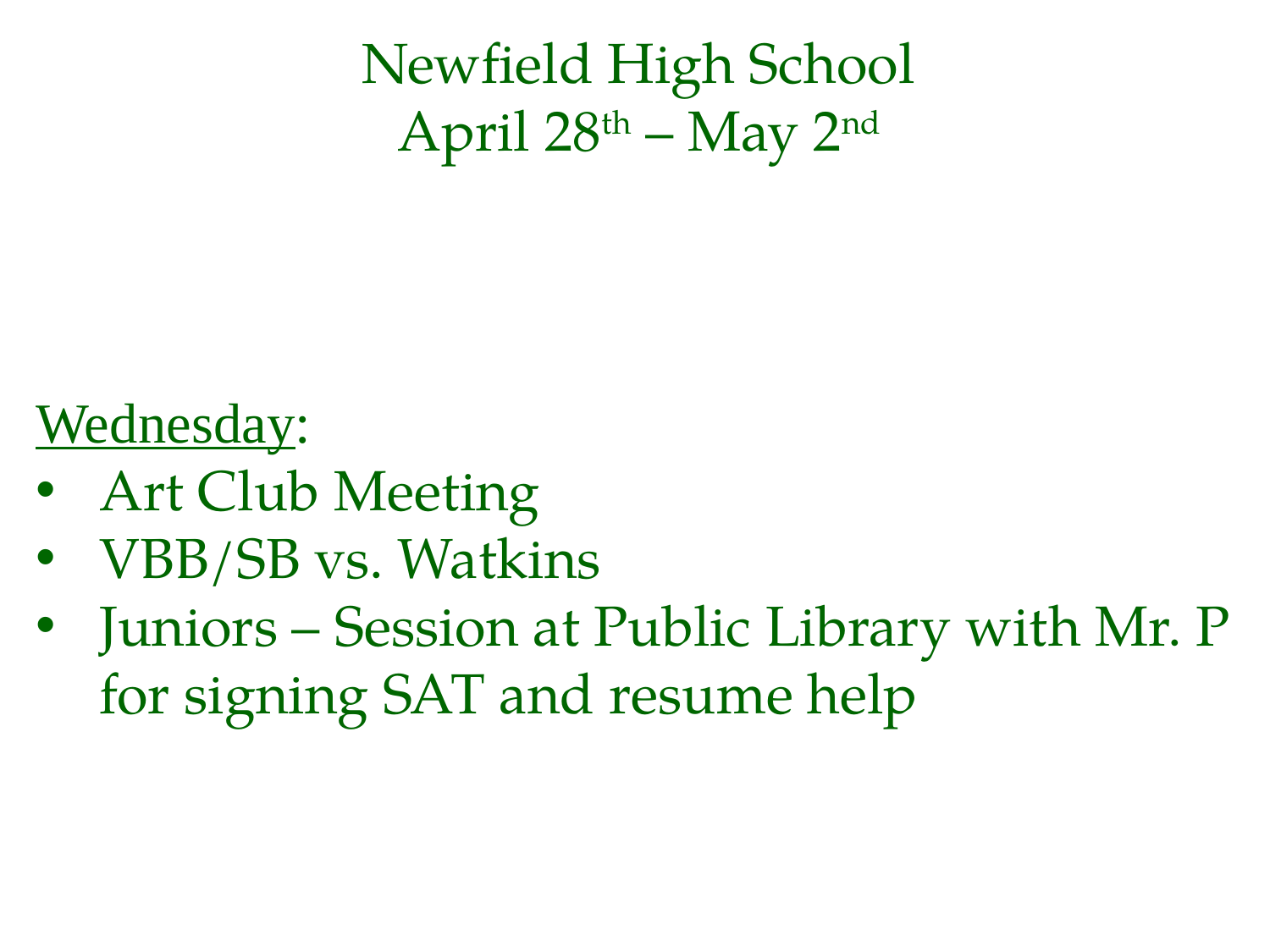

Newfield High School
April 28th – May 2nd
Wednesday:
Art Club Meeting
VBB/SB vs. Watkins
Juniors – Session at Public Library with Mr. P for signing SAT and resume help